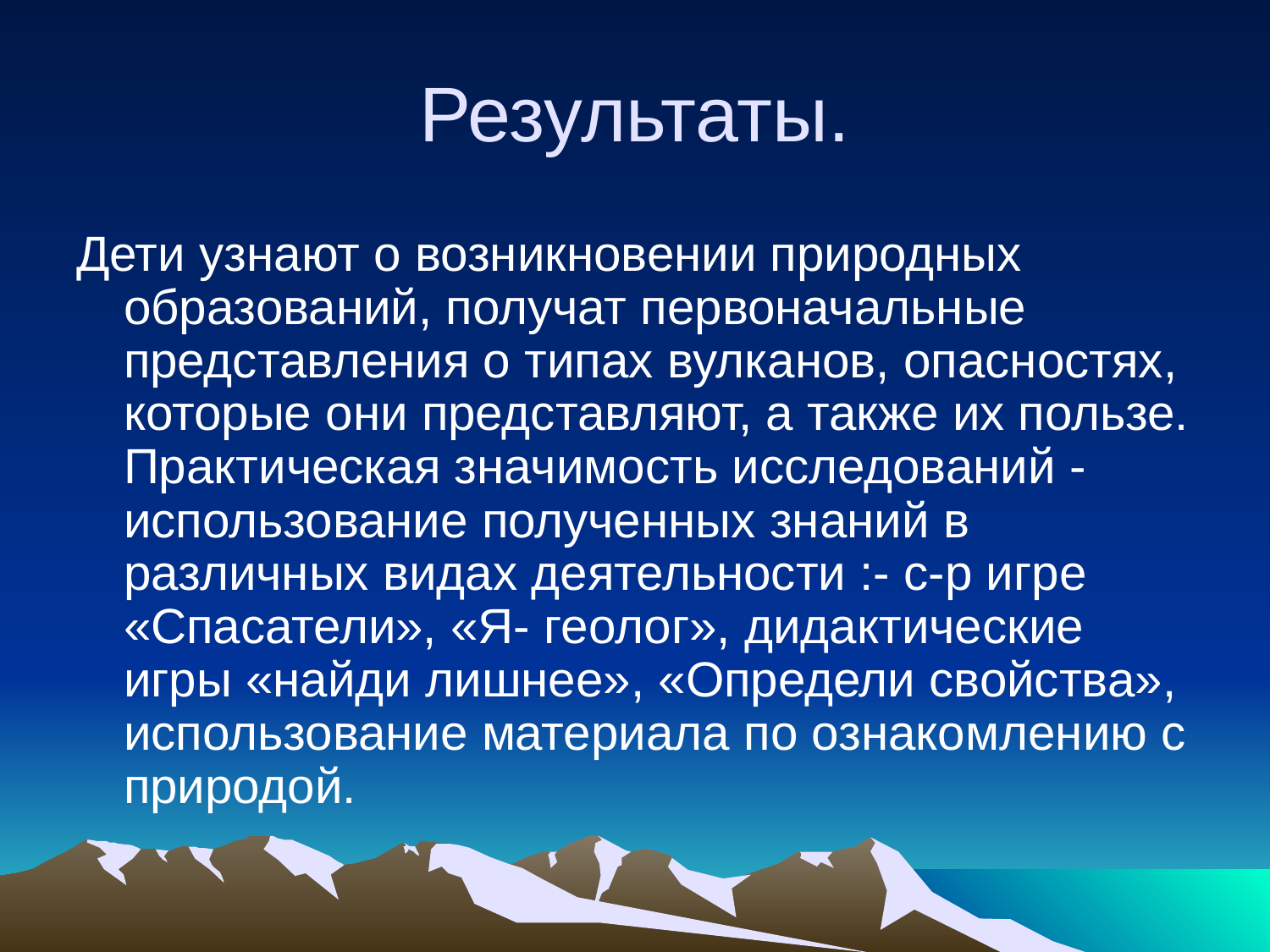

Результаты.
Дети узнают о возникновении природных образований, получат первоначальные представления о типах вулканов, опасностях, которые они представляют, а также их пользе. Практическая значимость исследований -использование полученных знаний в различных видах деятельности :- с-р игре «Спасатели», «Я- геолог», дидактические игры «найди лишнее», «Определи свойства», использование материала по ознакомлению с природой.